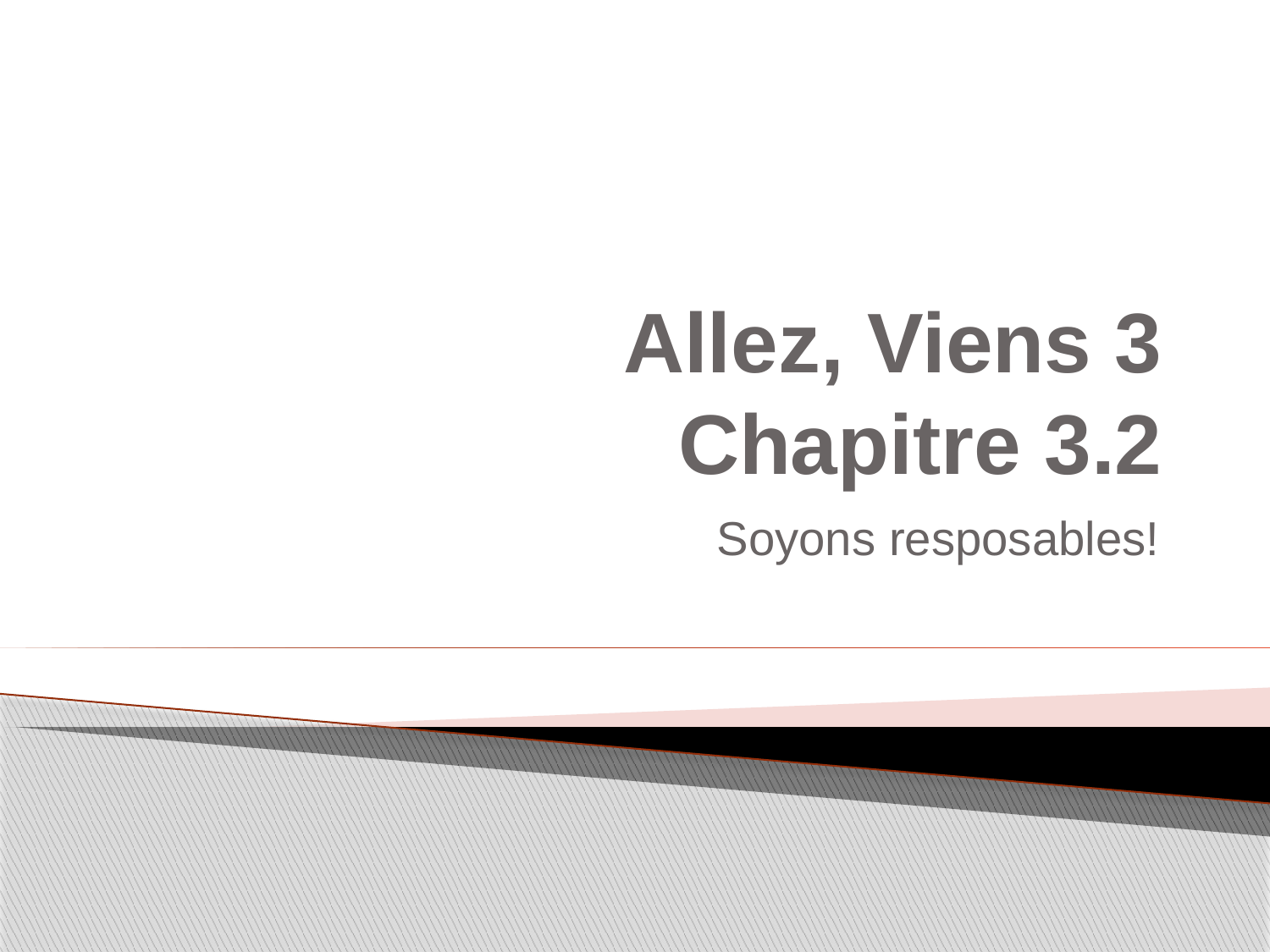

# Allez, Viens 3 Chapitre 3.2
Soyons resposables!